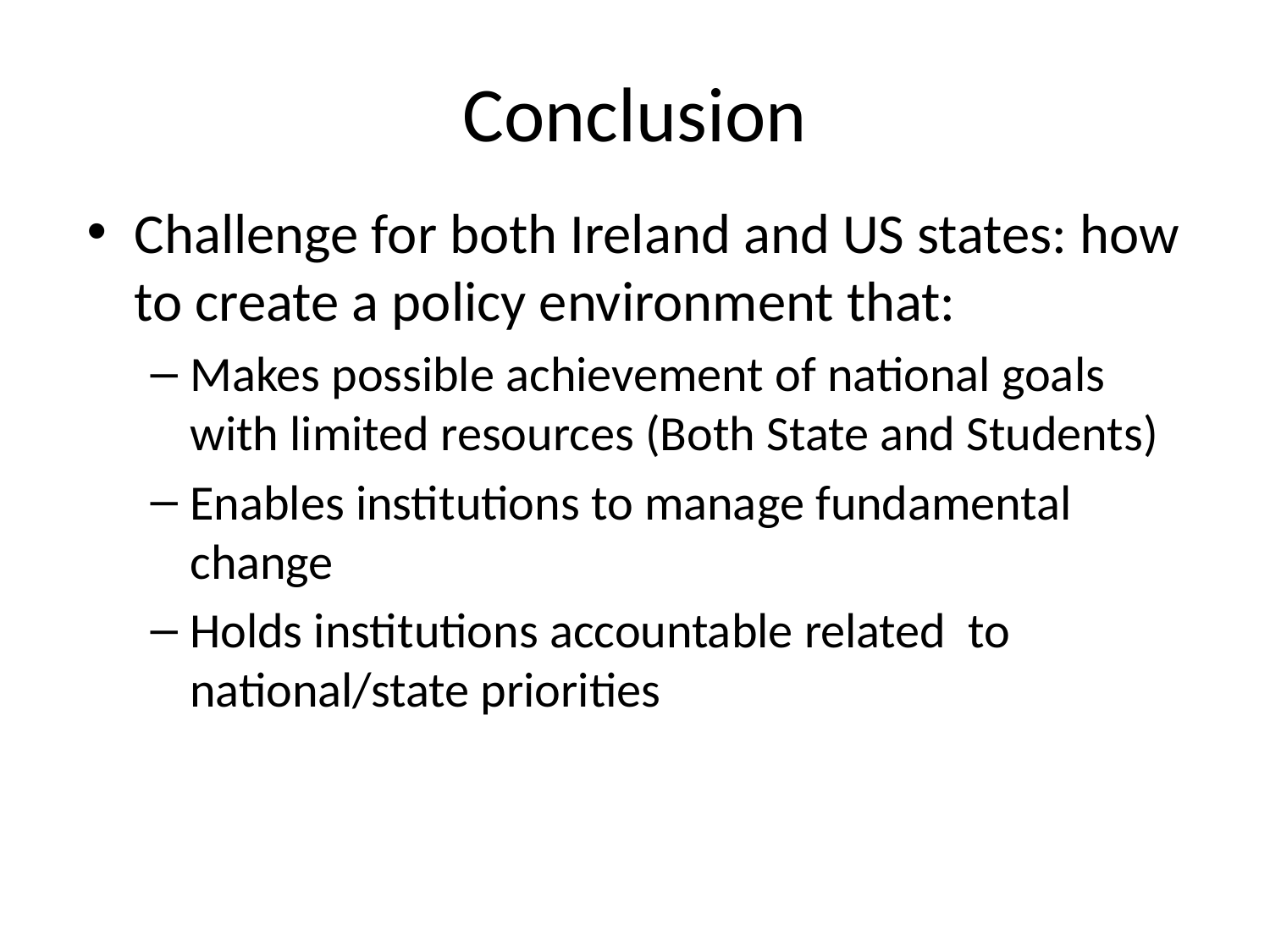

# Conclusion
Challenge for both Ireland and US states: how to create a policy environment that:
Makes possible achievement of national goals with limited resources (Both State and Students)
Enables institutions to manage fundamental change
Holds institutions accountable related  to national/state priorities